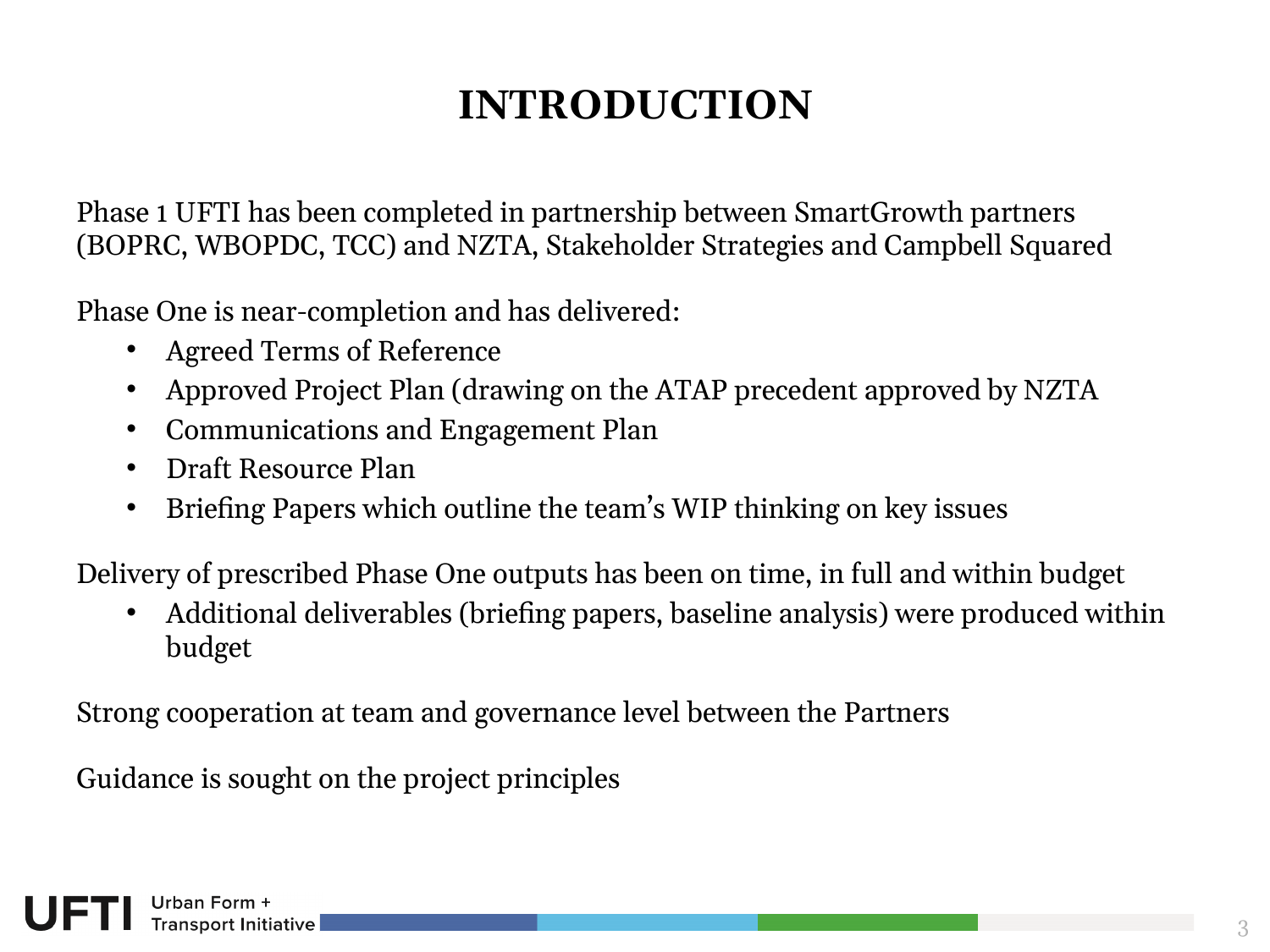

# Introduction
Phase 1 UFTI has been completed in partnership between SmartGrowth partners (BOPRC, WBOPDC, TCC) and NZTA, Stakeholder Strategies and Campbell Squared
Phase One is near-completion and has delivered:
Agreed Terms of Reference
Approved Project Plan (drawing on the ATAP precedent approved by NZTA
Communications and Engagement Plan
Draft Resource Plan
Briefing Papers which outline the team’s WIP thinking on key issues
Delivery of prescribed Phase One outputs has been on time, in full and within budget
Additional deliverables (briefing papers, baseline analysis) were produced within budget
Strong cooperation at team and governance level between the Partners
Guidance is sought on the project principles

3